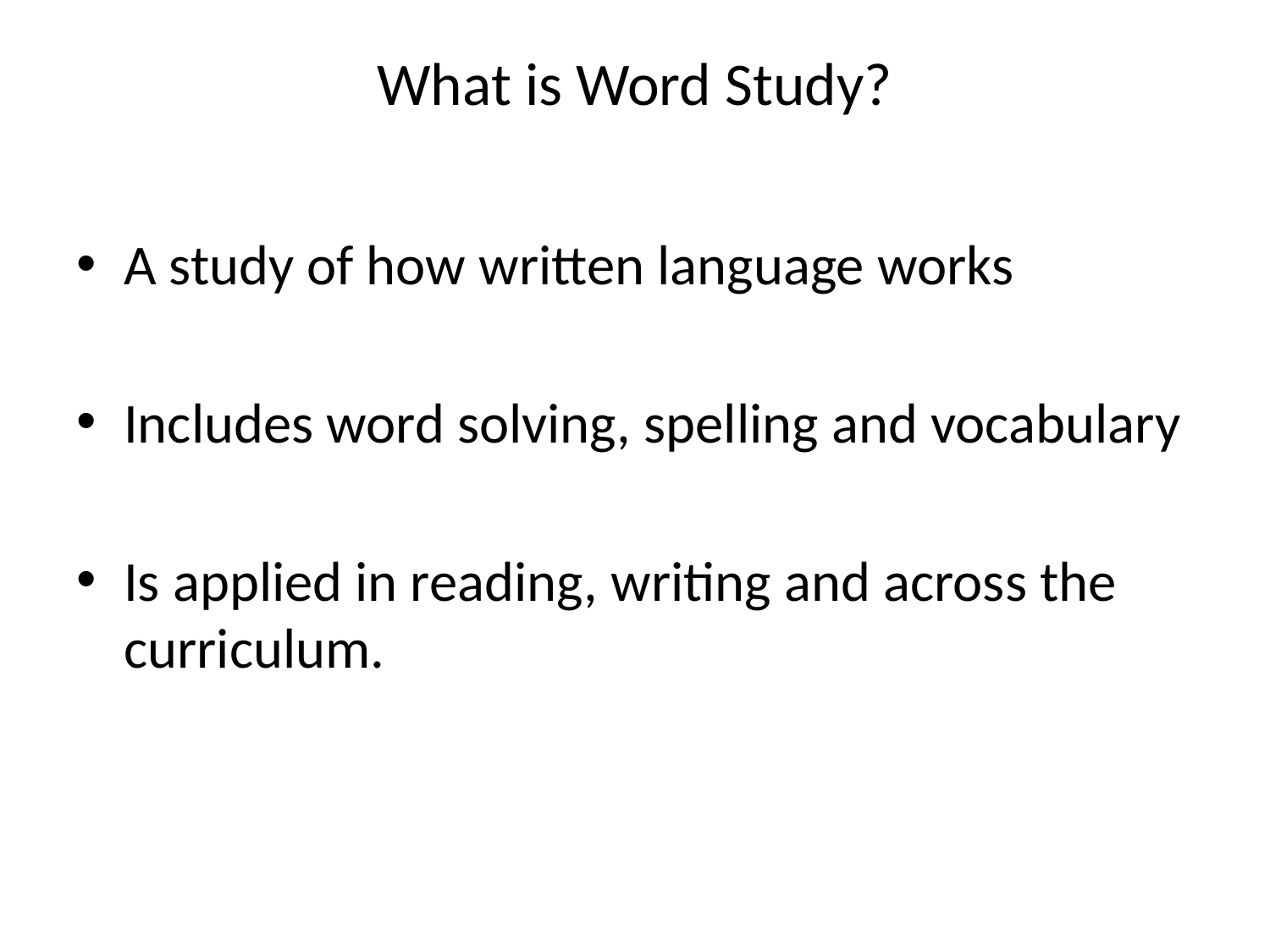

# What is Word Study?
A study of how written language works

Includes word solving, spelling and vocabulary

Is applied in reading, writing and across the curriculum.